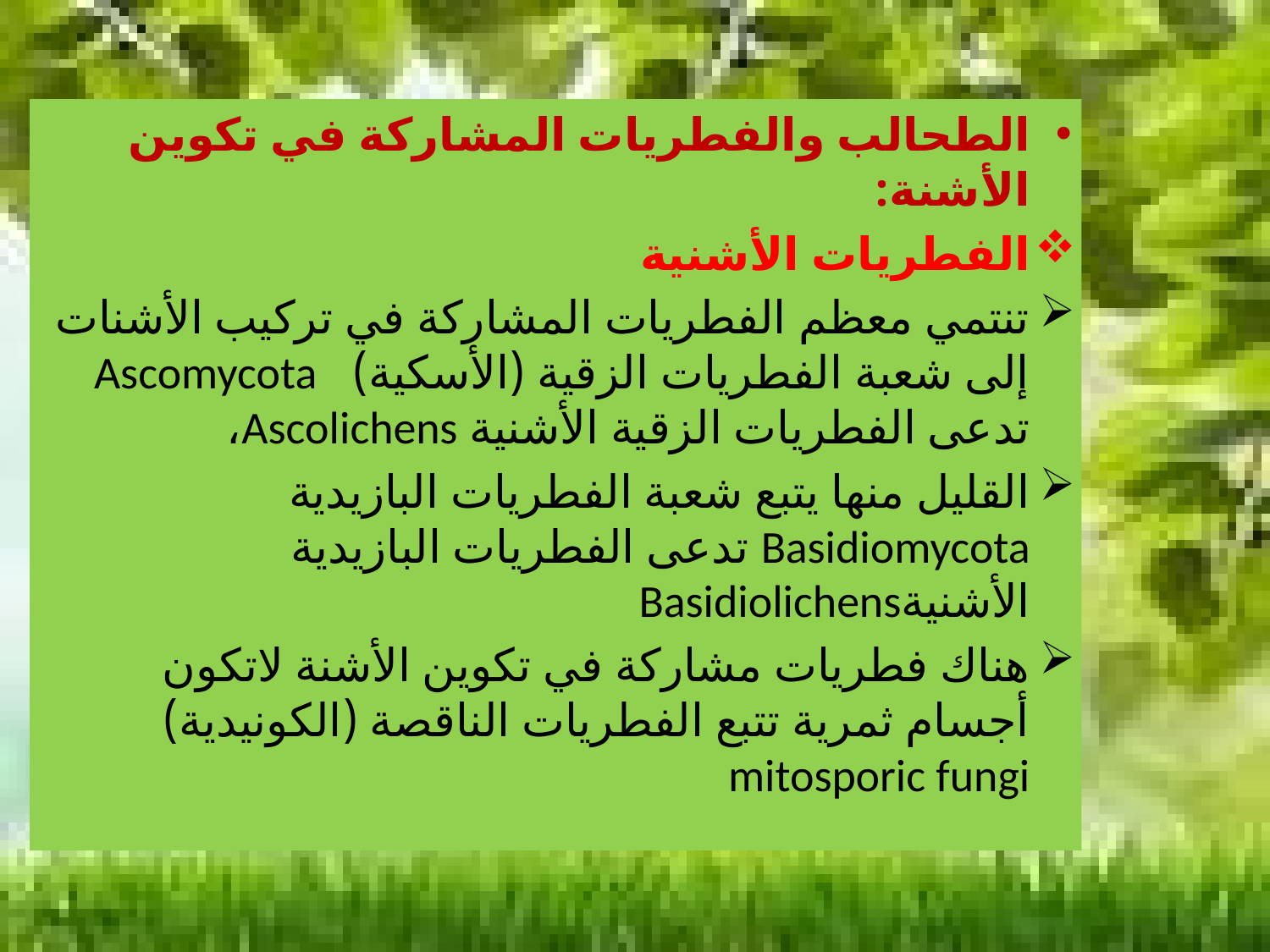

الطحالب والفطريات المشاركة في تكوين الأشنة:
الفطريات الأشنية
تنتمي معظم الفطريات المشاركة في تركيب الأشنات إلى شعبة الفطريات الزقية (الأسكية)   Ascomycota تدعى الفطريات الزقية الأشنية Ascolichens،
القليل منها يتبع شعبة الفطريات البازيدية Basidiomycota تدعى الفطريات البازيدية الأشنيةBasidiolichens
هناك فطريات مشاركة في تكوين الأشنة لاتكون أجسام ثمرية تتبع الفطريات الناقصة (الكونيدية) mitosporic fungi